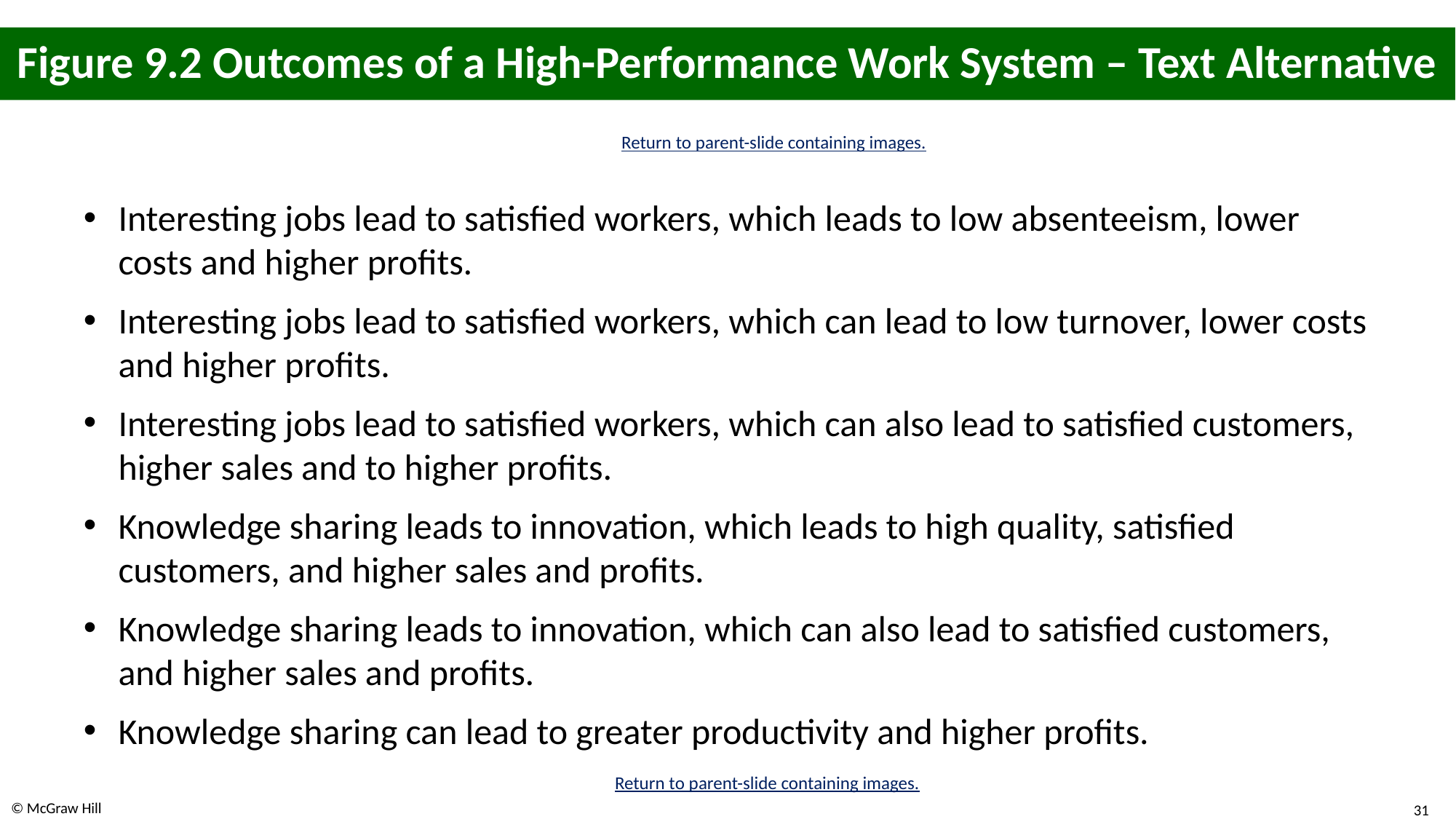

# Figure 9.2 Outcomes of a High-Performance Work System – Text Alternative
Return to parent-slide containing images.
Interesting jobs lead to satisfied workers, which leads to low absenteeism, lower costs and higher profits.
Interesting jobs lead to satisfied workers, which can lead to low turnover, lower costs and higher profits.
Interesting jobs lead to satisfied workers, which can also lead to satisfied customers, higher sales and to higher profits.
Knowledge sharing leads to innovation, which leads to high quality, satisfied customers, and higher sales and profits.
Knowledge sharing leads to innovation, which can also lead to satisfied customers, and higher sales and profits.
Knowledge sharing can lead to greater productivity and higher profits.
Return to parent-slide containing images.